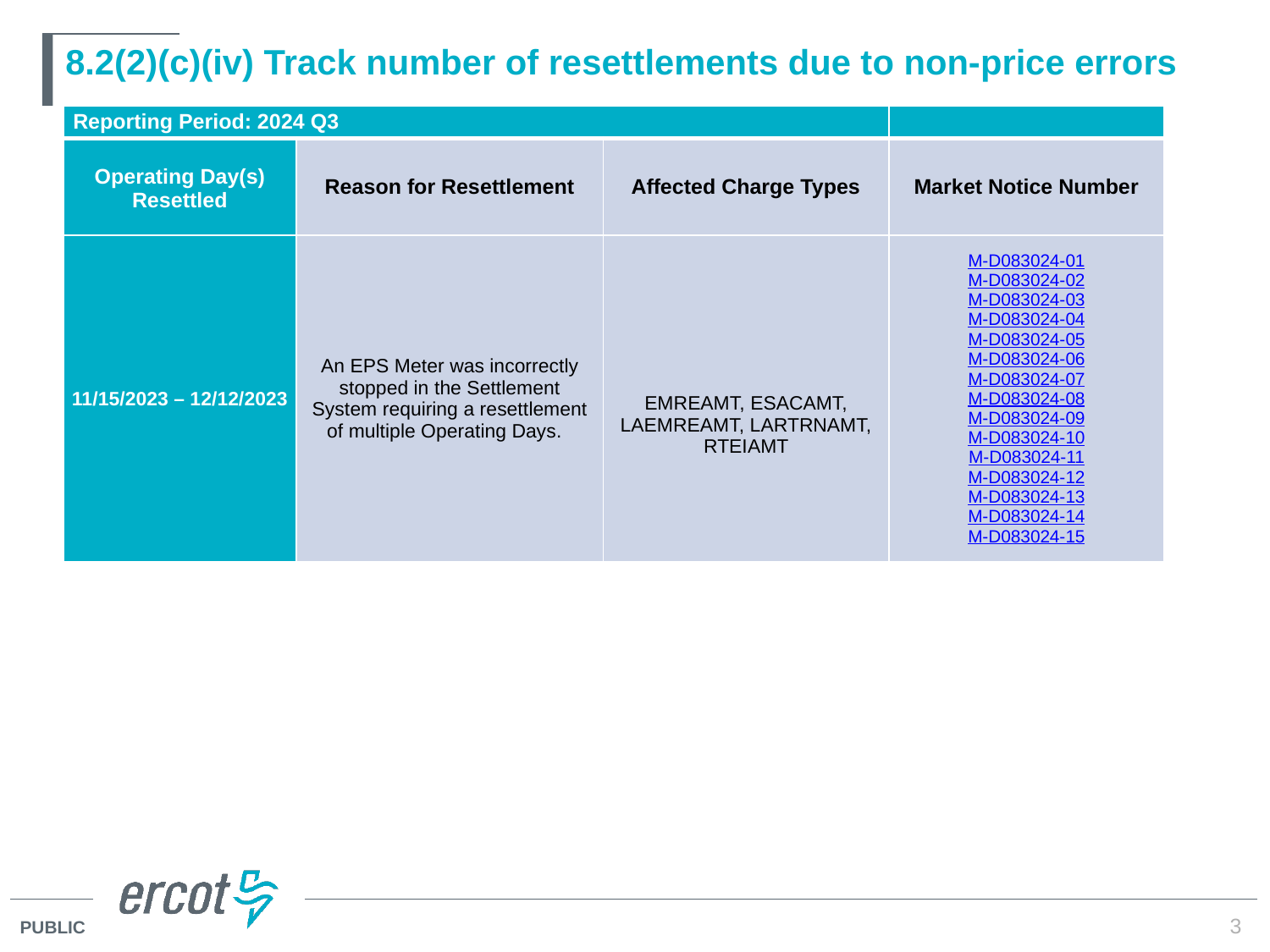

# 8.2(2)(c)(iv) Track number of resettlements due to non-price errors
| Reporting Period: 2024 Q3 |  |  |  |
| --- | --- | --- | --- |
| Operating Day(s) Resettled | Reason for Resettlement | Affected Charge Types | Market Notice Number |
| 11/15/2023 – 12/12/2023 | An EPS Meter was incorrectly stopped in the Settlement System requiring a resettlement of multiple Operating Days. | EMREAMT, ESACAMT, LAEMREAMT, LARTRNAMT, RTEIAMT | M-D083024-01 M-D083024-02 M-D083024-03 M-D083024-04 M-D083024-05 M-D083024-06 M-D083024-07 M-D083024-08 M-D083024-09 M-D083024-10 M-D083024-11 M-D083024-12 M-D083024-13 M-D083024-14 M-D083024-15 |
3